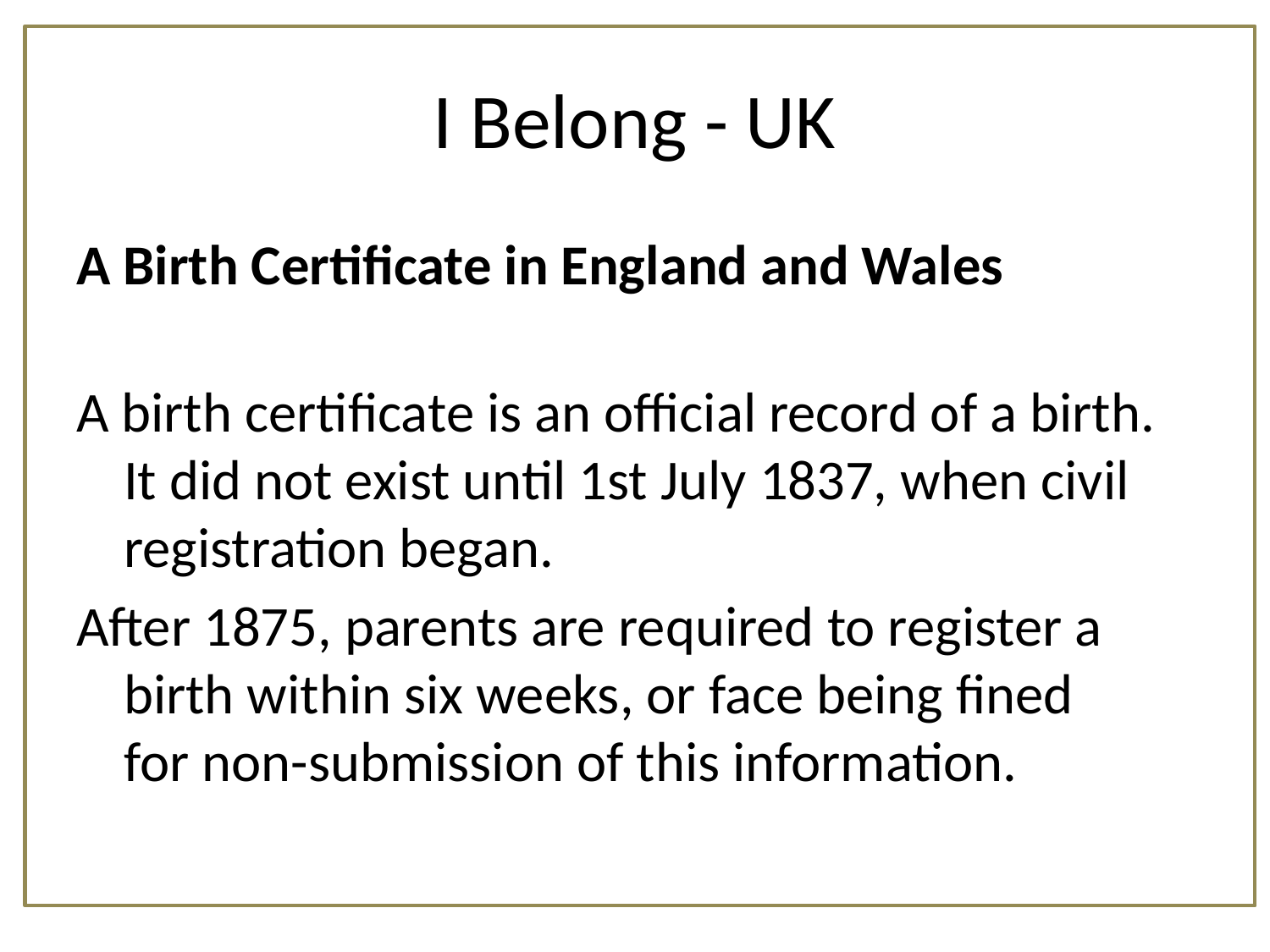

# I Belong - UK
A Birth Certificate in England and Wales
A birth certificate is an official record of a birth. It did not exist until 1st July 1837, when civil registration began.
After 1875, parents are required to register a birth within six weeks, or face being fined for non-submission of this information.